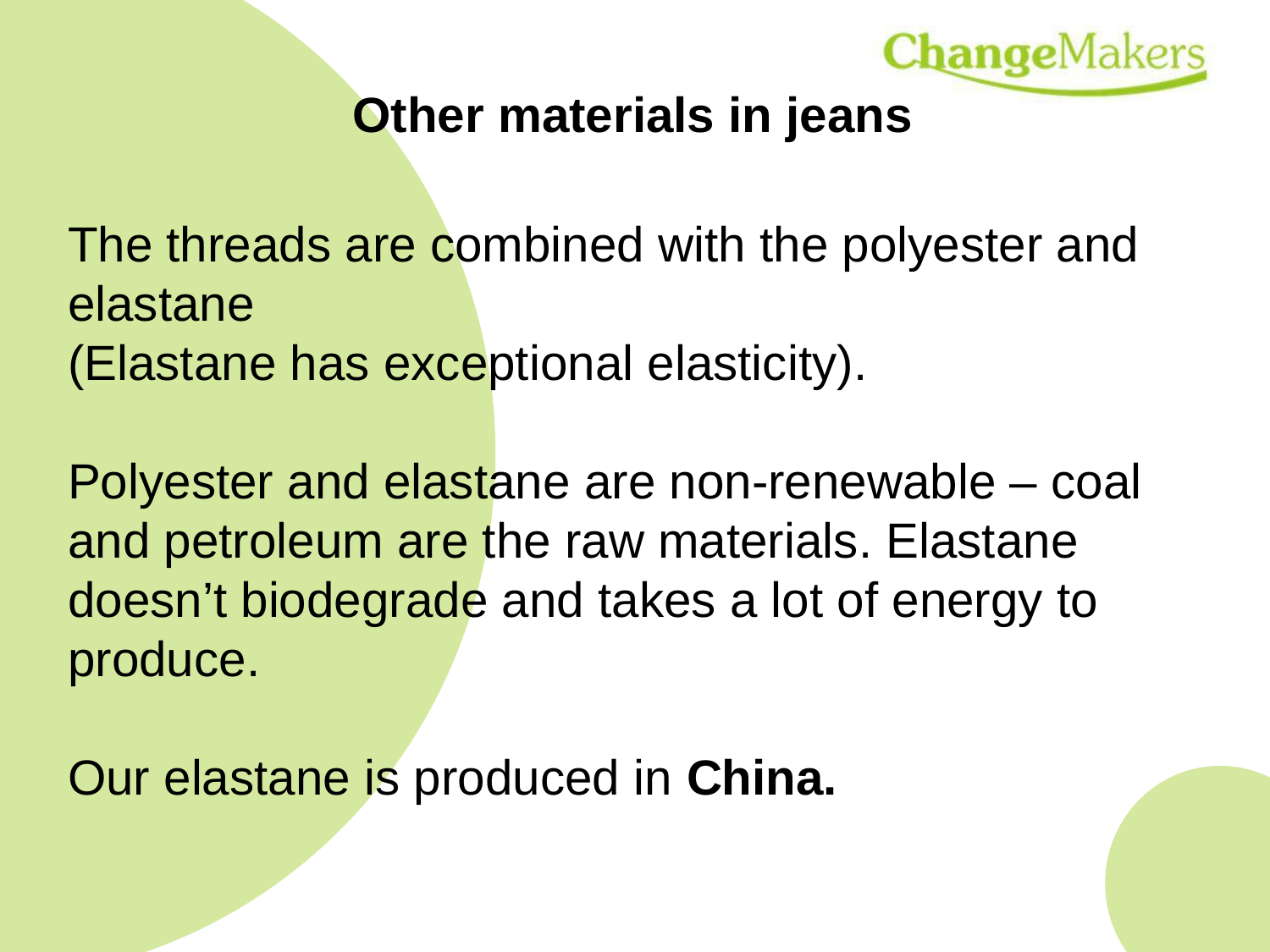

Other materials in jeans
The threads are combined with the polyester and elastane
(Elastane has exceptional elasticity).
Polyester and elastane are non-renewable – coal and petroleum are the raw materials. Elastane doesn’t biodegrade and takes a lot of energy to produce.
Our elastane is produced in China.